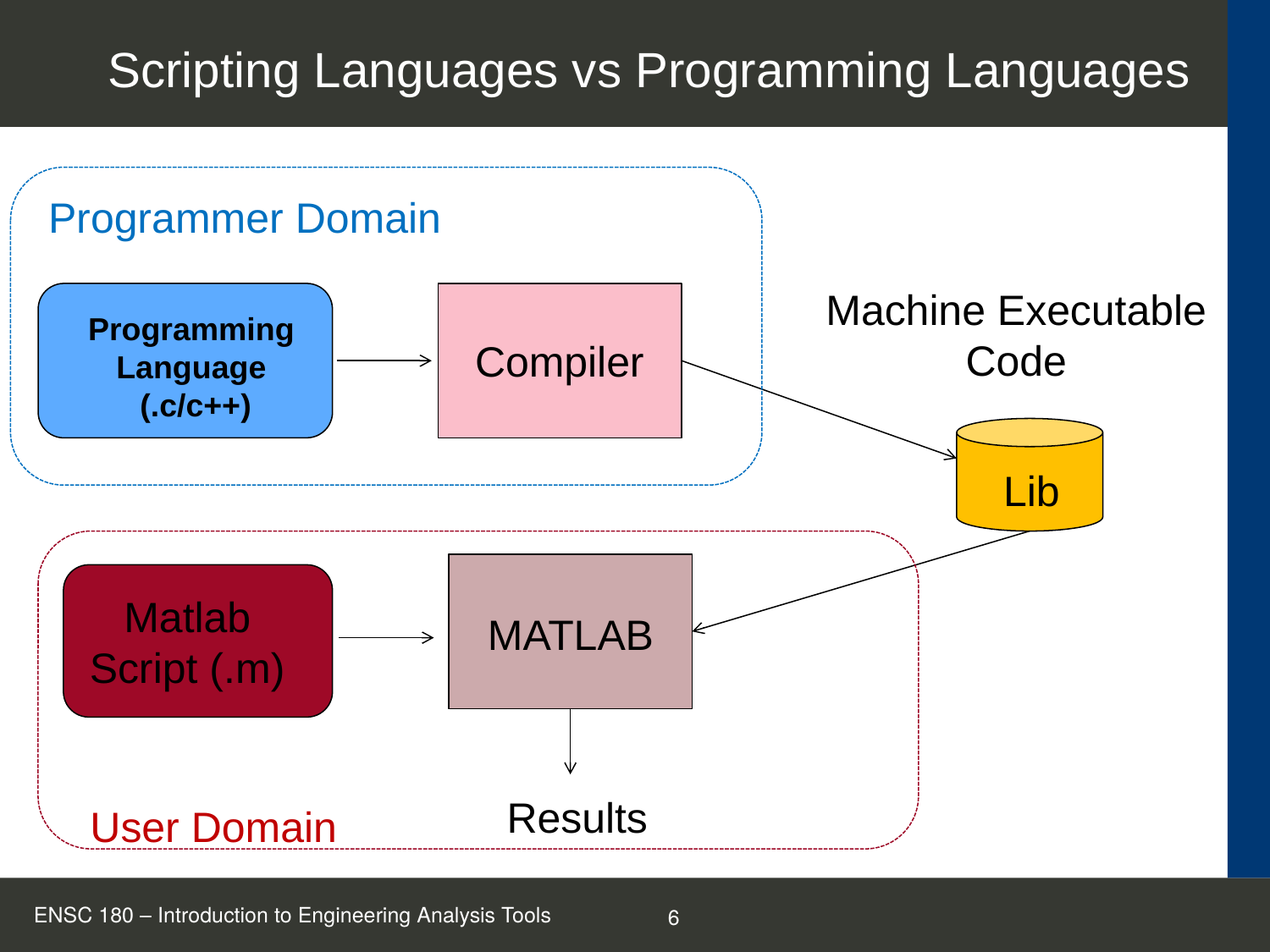

# Scripting Languages vs Programming Languages

Programmer Domain
Machine Executable
Code

Programming
Language
(.c/c++)
Compiler

Lib

Matlab
Script (.m)
MATLAB
Results
User Domain
ENSC 180 – Introduction to Engineering Analysis Tools